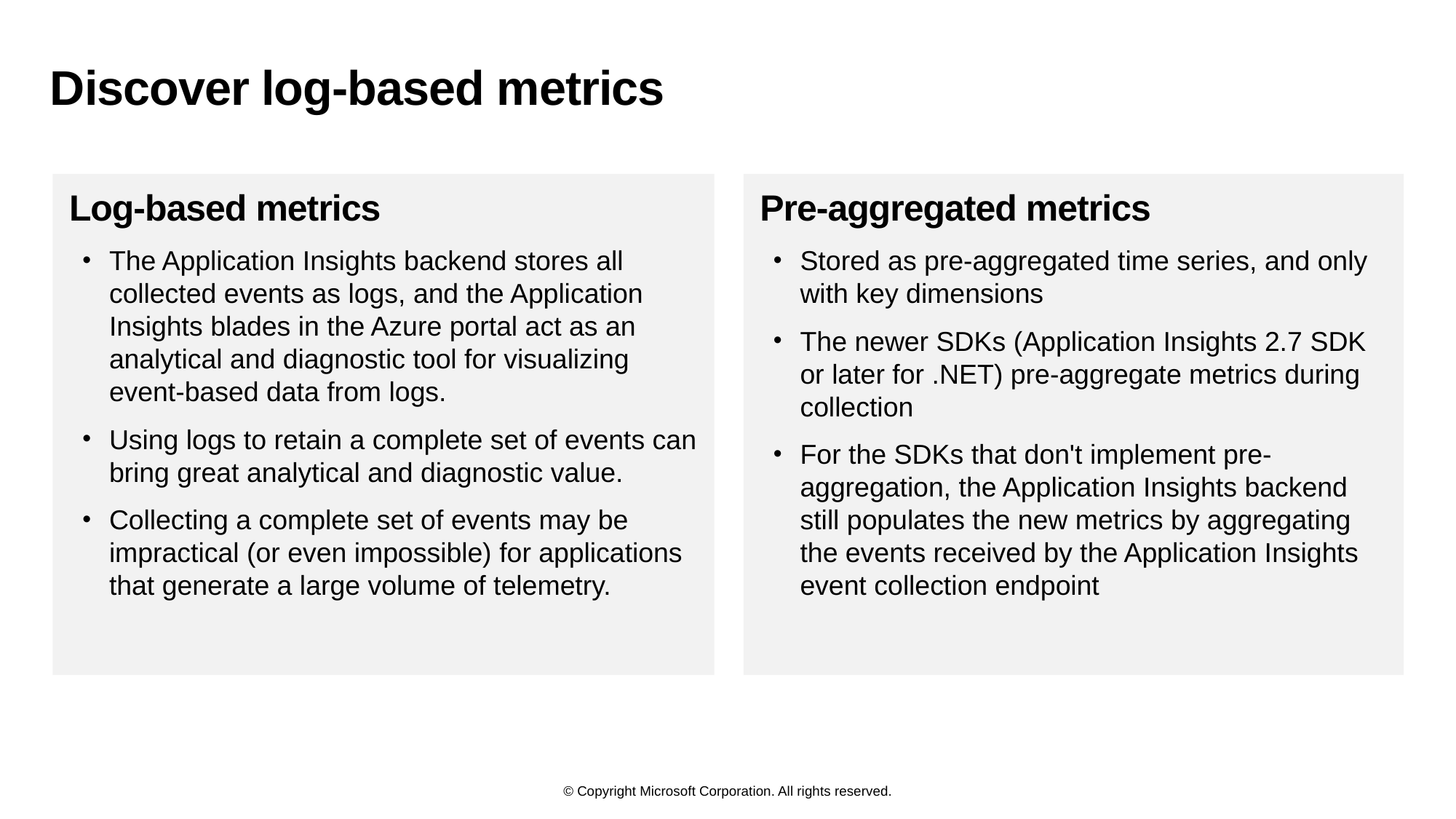

# Discover log-based metrics
Log-based metrics
The Application Insights backend stores all collected events as logs, and the Application Insights blades in the Azure portal act as an analytical and diagnostic tool for visualizing event-based data from logs.
Using logs to retain a complete set of events can bring great analytical and diagnostic value.
Collecting a complete set of events may be impractical (or even impossible) for applications that generate a large volume of telemetry.
Pre-aggregated metrics
Stored as pre-aggregated time series, and only with key dimensions
The newer SDKs (Application Insights 2.7 SDK or later for .NET) pre-aggregate metrics during collection
For the SDKs that don't implement pre-aggregation, the Application Insights backend still populates the new metrics by aggregating the events received by the Application Insights event collection endpoint